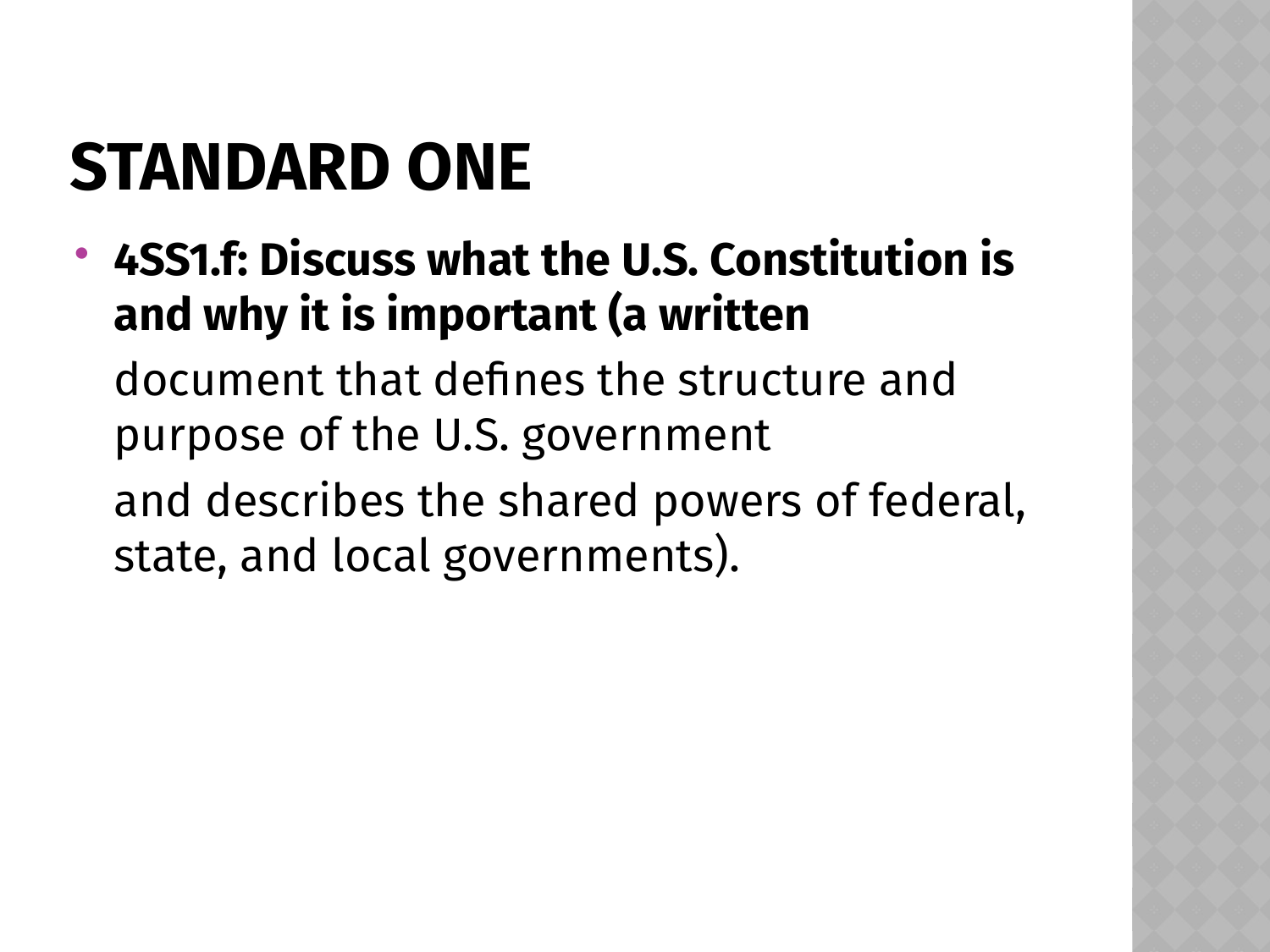

# Standard One
4SS1.f: Discuss what the U.S. Constitution is and why it is important (a written
	document that defines the structure and purpose of the U.S. government
	and describes the shared powers of federal, state, and local governments).